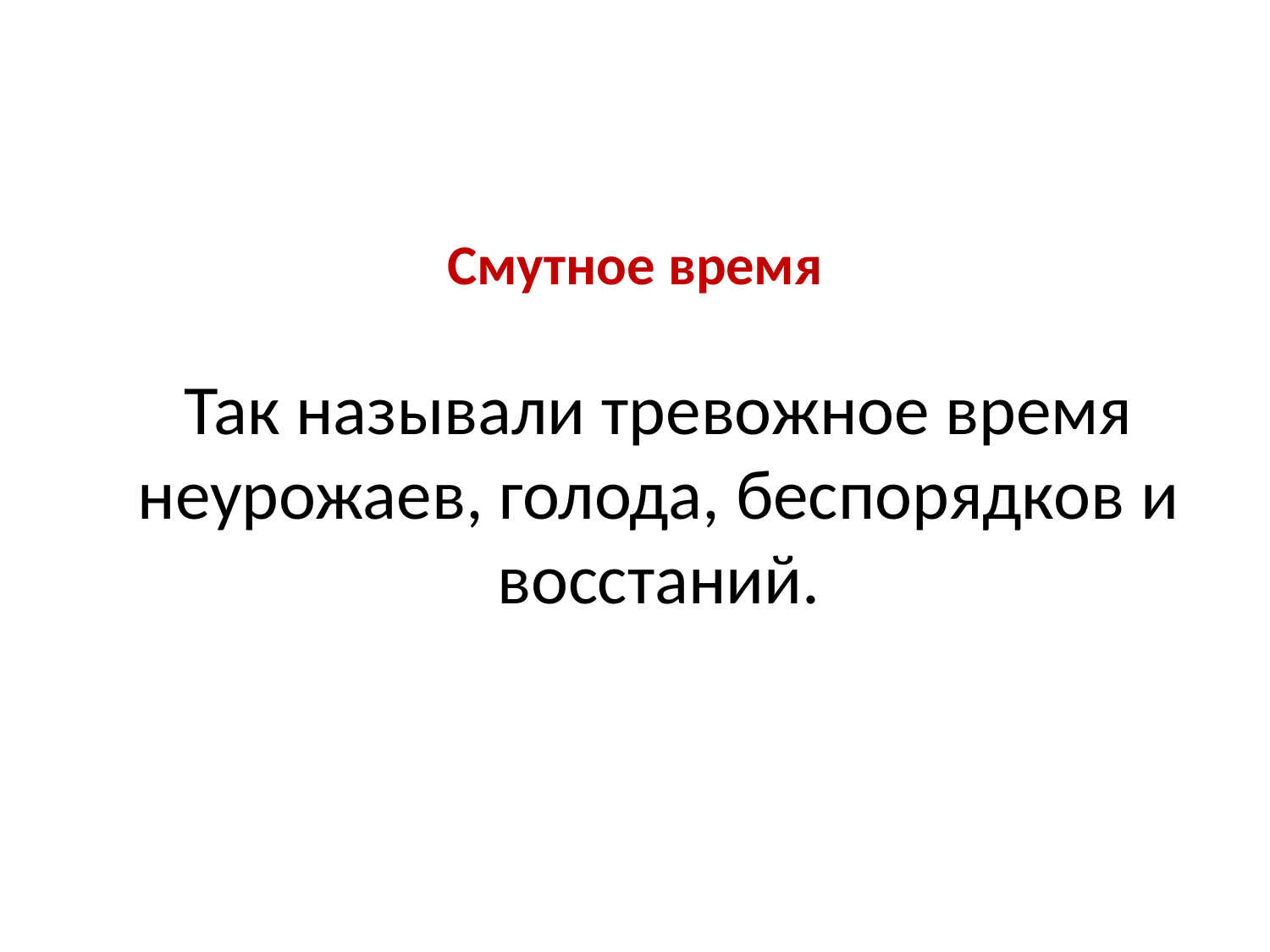

#
Смутное время
Так называли тревожное время неурожаев, голода, беспорядков и восстаний.